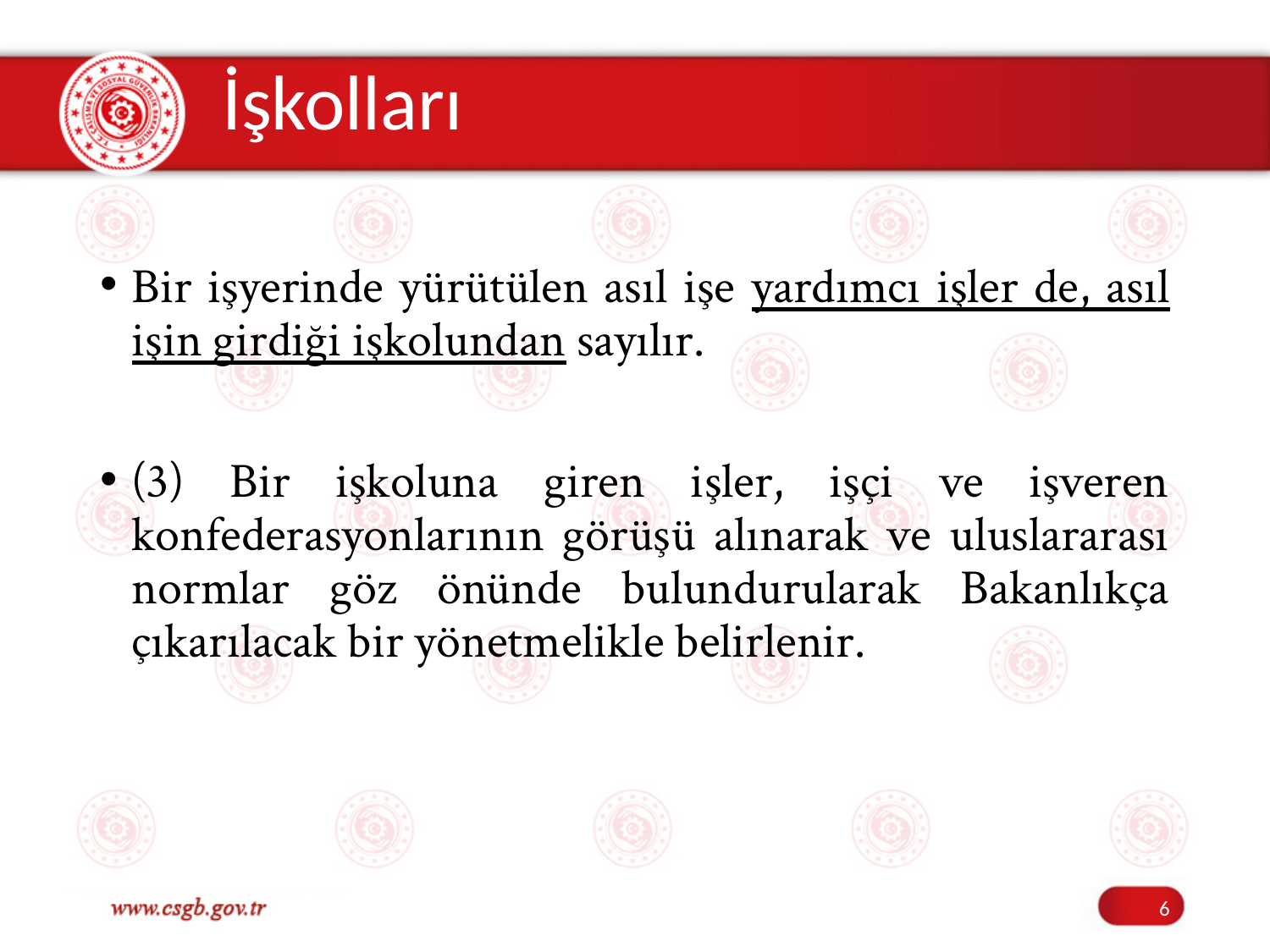

# İşkolları
Bir işyerinde yürütülen asıl işe yardımcı işler de, asıl işin girdiği işkolundan sayılır.

(3) Bir işkoluna giren işler, işçi ve işveren konfederasyonlarının görüşü alınarak ve uluslararası normlar göz önünde bulundurularak Bakanlıkça çıkarılacak bir yönetmelikle belirlenir.

6